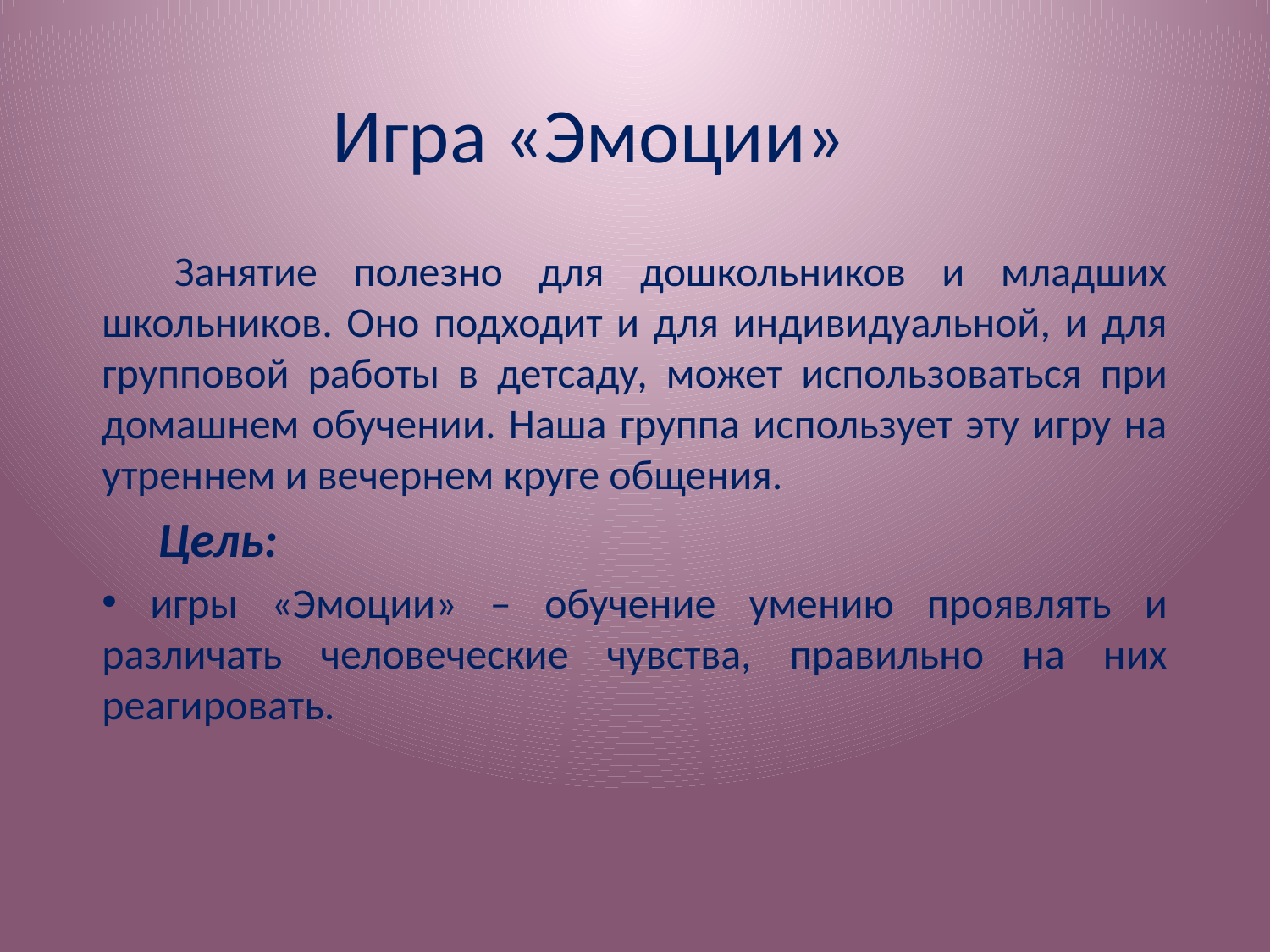

# Игра «Эмоции»
  Занятие полезно для дошкольников и младших школьников. Оно подходит и для индивидуальной, и для групповой работы в детсаду, может использоваться при домашнем обучении. Наша группа использует эту игру на утреннем и вечернем круге общения.
     Цель:
 игры «Эмоции» – обучение умению проявлять и различать человеческие чувства, правильно на них реагировать.